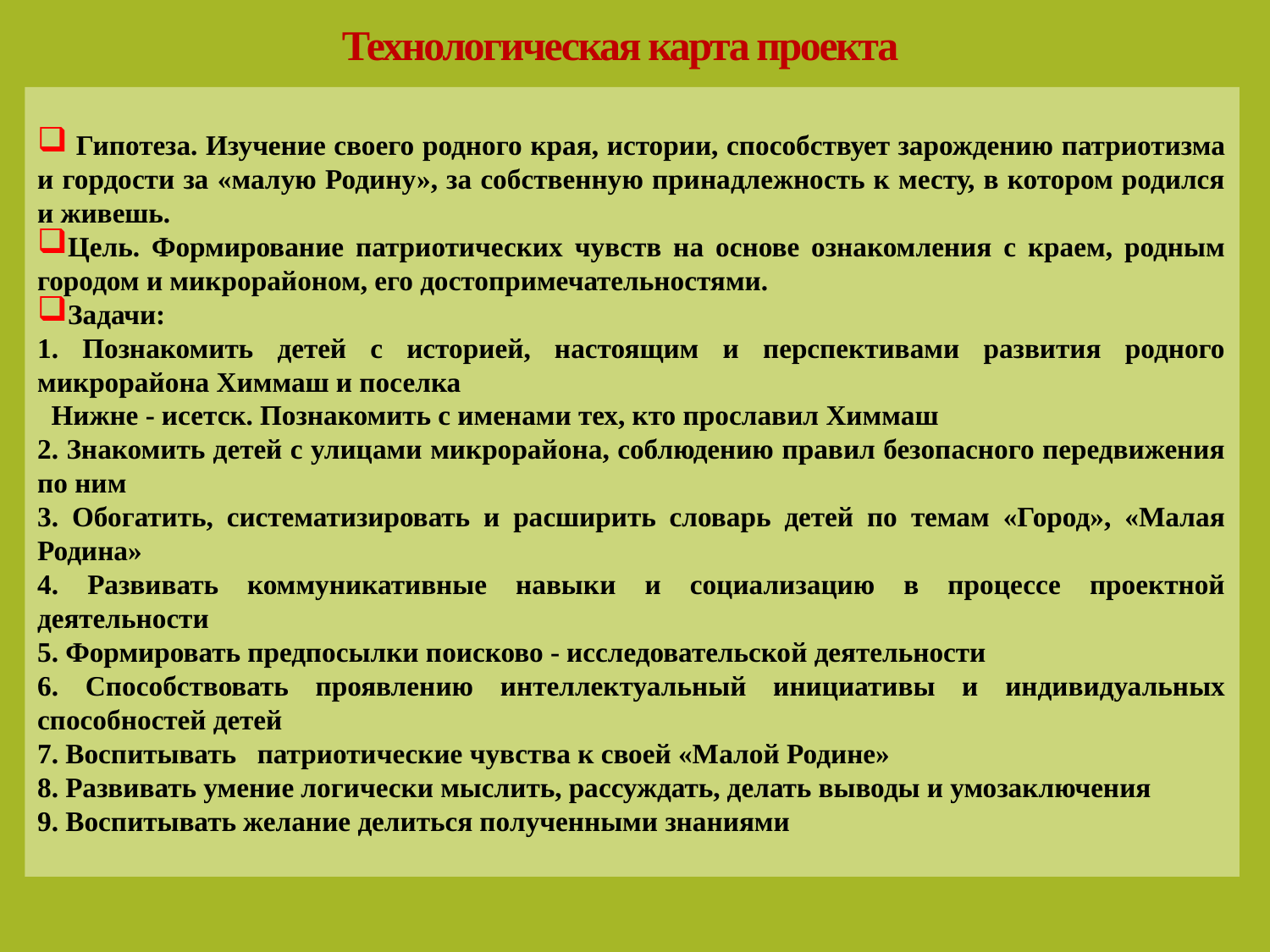

# Технологическая карта проекта

 Гипотеза. Изучение своего родного края, истории, способствует зарождению патриотизма и гордости за «малую Родину», за собственную принадлежность к месту, в котором родился и живешь.
Цель. Формирование патриотических чувств на основе ознакомления с краем, родным городом и микрорайоном, его достопримечательностями.
Задачи:
1. Познакомить детей с историей, настоящим и перспективами развития родного микрорайона Химмаш и поселка
  Нижне - исетск. Познакомить с именами тех, кто прославил Химмаш
2. Знакомить детей с улицами микрорайона, соблюдению правил безопасного передвижения по ним
3. Обогатить, систематизировать и расширить словарь детей по темам «Город», «Малая Родина»
4. Развивать коммуникативные навыки и социализацию в процессе проектной деятельности
5. Формировать предпосылки поисково - исследовательской деятельности
6. Способствовать проявлению интеллектуальный инициативы и индивидуальных способностей детей
7. Воспитывать   патриотические чувства к своей «Малой Родине»
8. Развивать умение логически мыслить, рассуждать, делать выводы и умозаключения
9. Воспитывать желание делиться полученными знаниями